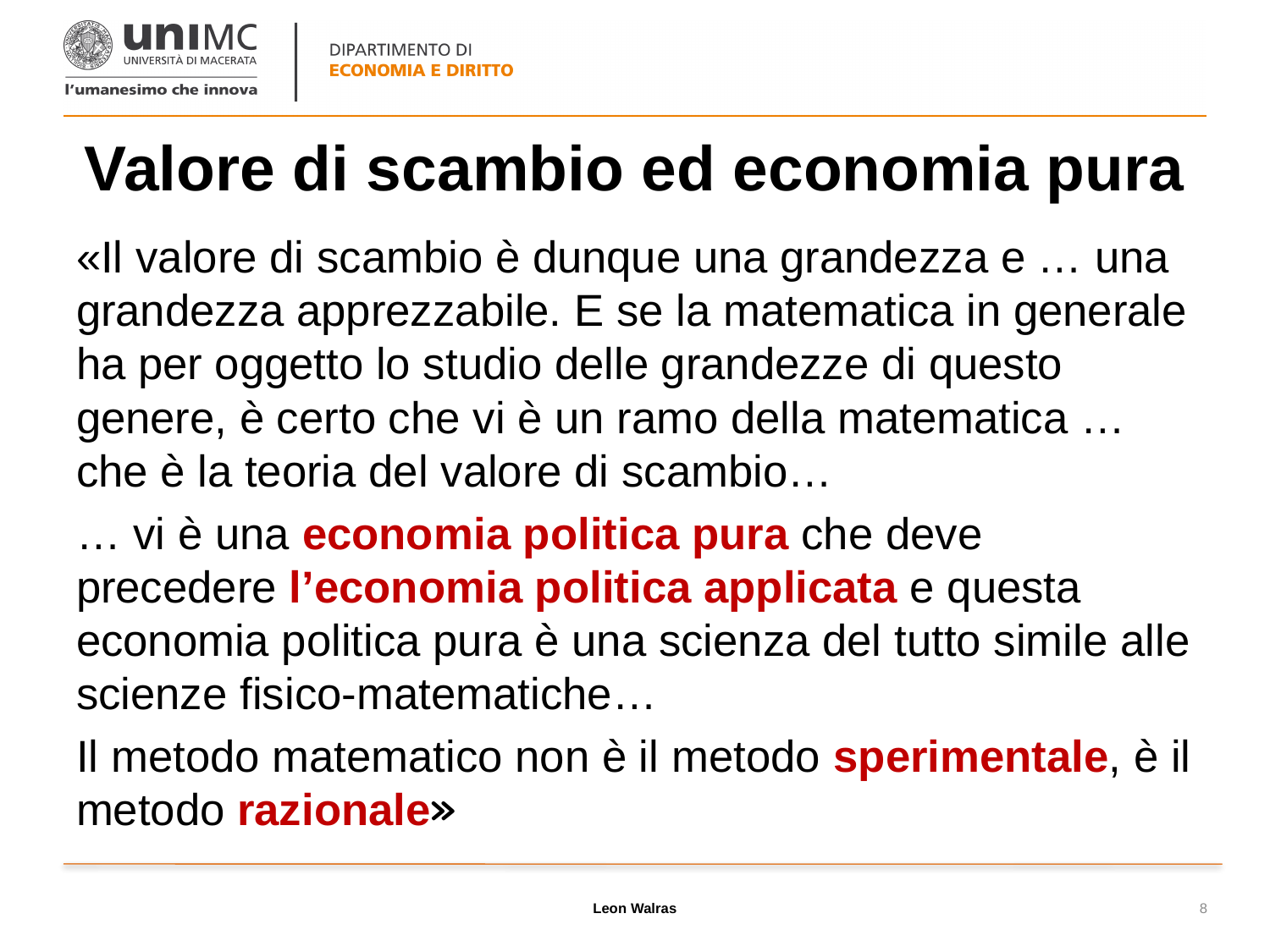

# Valore di scambio ed economia pura
«Il valore di scambio è dunque una grandezza e … una grandezza apprezzabile. E se la matematica in generale ha per oggetto lo studio delle grandezze di questo genere, è certo che vi è un ramo della matematica … che è la teoria del valore di scambio…
… vi è una economia politica pura che deve precedere l’economia politica applicata e questa economia politica pura è una scienza del tutto simile alle scienze fisico-matematiche…
Il metodo matematico non è il metodo sperimentale, è il metodo razionale»

Leon Walras
8